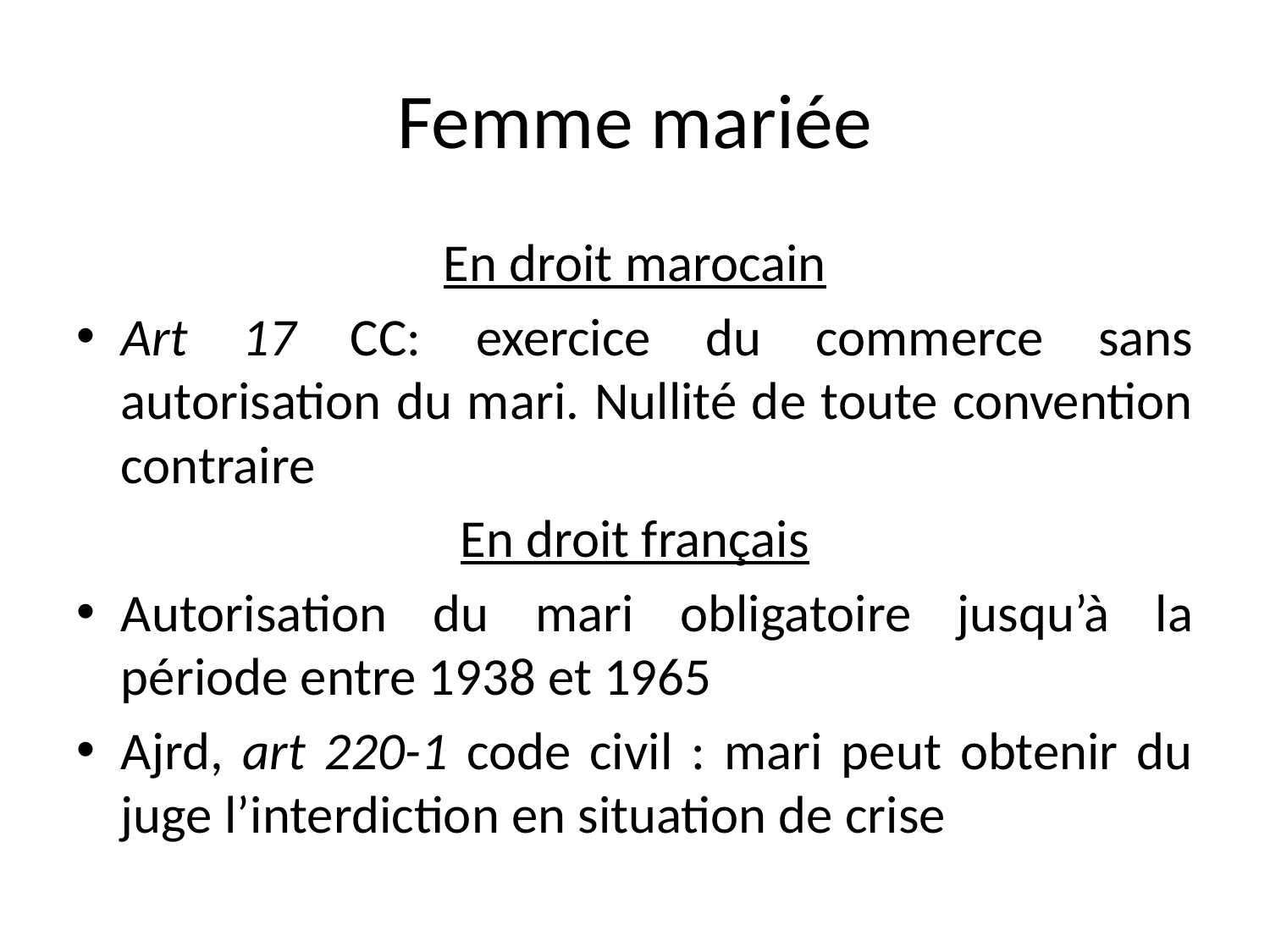

# Femme mariée
En droit marocain
Art 17 CC: exercice du commerce sans autorisation du mari. Nullité de toute convention contraire
En droit français
Autorisation du mari obligatoire jusqu’à la période entre 1938 et 1965
Ajrd, art 220-1 code civil : mari peut obtenir du juge l’interdiction en situation de crise